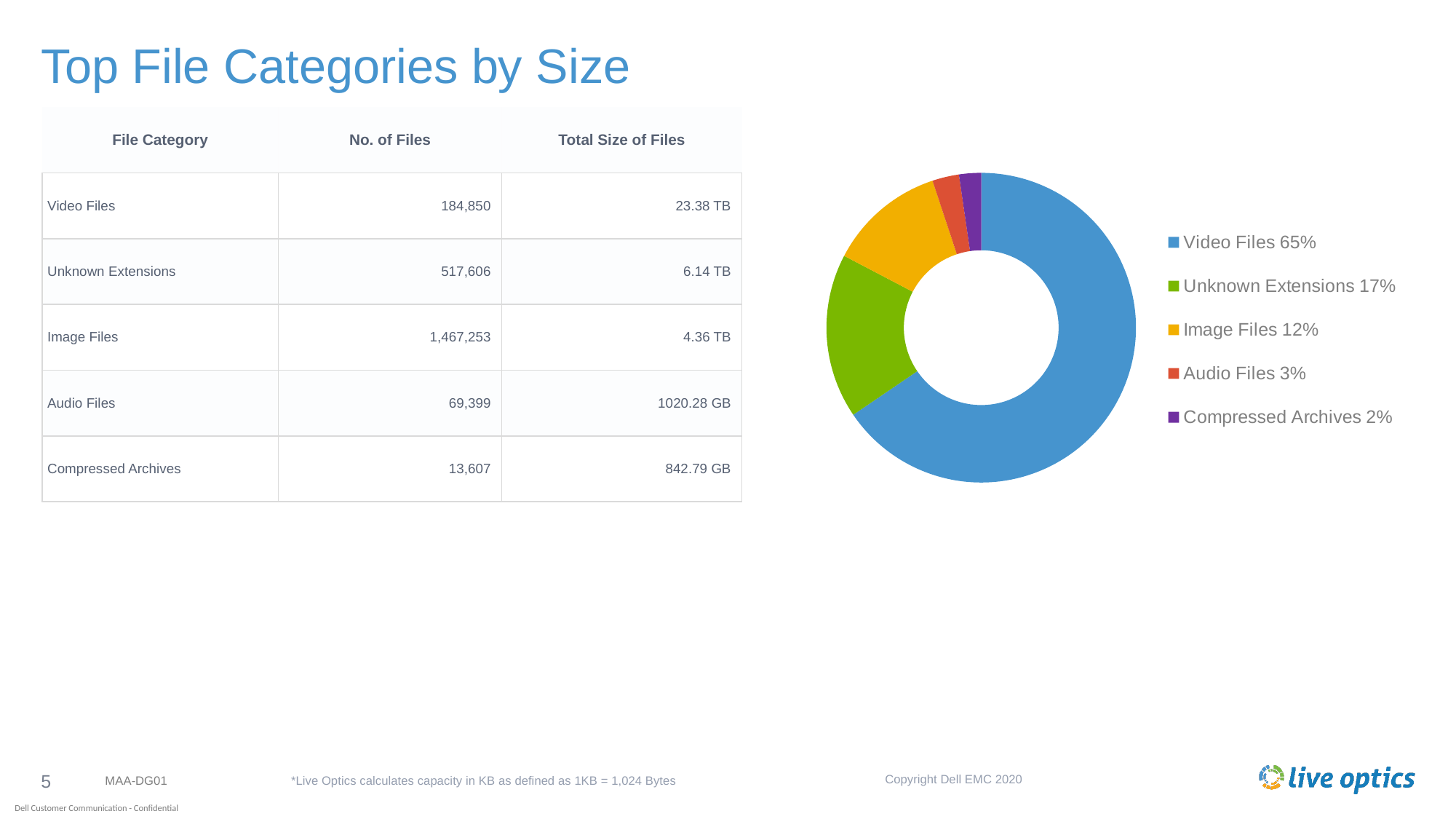

# Top File Categories by Size
| File Category | No. of Files | Total Size of Files |
| --- | --- | --- |
| Video Files | 184,850 | 23.38 TB |
| Unknown Extensions | 517,606 | 6.14 TB |
| Image Files | 1,467,253 | 4.36 TB |
| Audio Files | 69,399 | 1020.28 GB |
| Compressed Archives | 13,607 | 842.79 GB |

### Chart

| Category | Size (bytes) |
|---|---|
| Video Files 65% | 25705153253752.0 |
| Unknown Extensions 17% | 6746748077660.0 |
| Image Files 12% | 4797157401806.0 |
| Audio Files 3% | 1095518491110.0 |
| Compressed Archives 2% | 904939069658.0 |